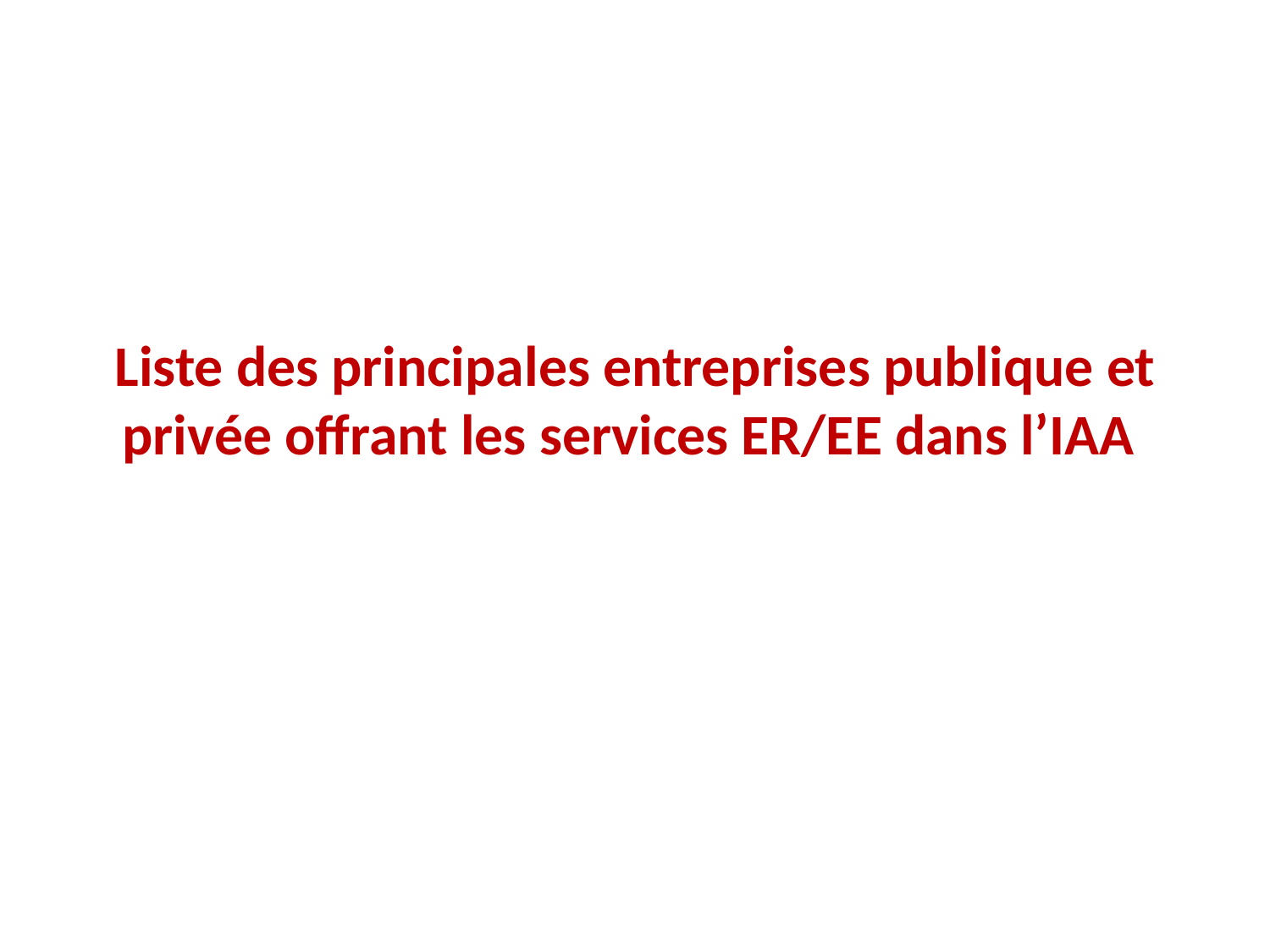

# Liste des principales entreprises publique et privée offrant les services ER/EE dans l’IAA